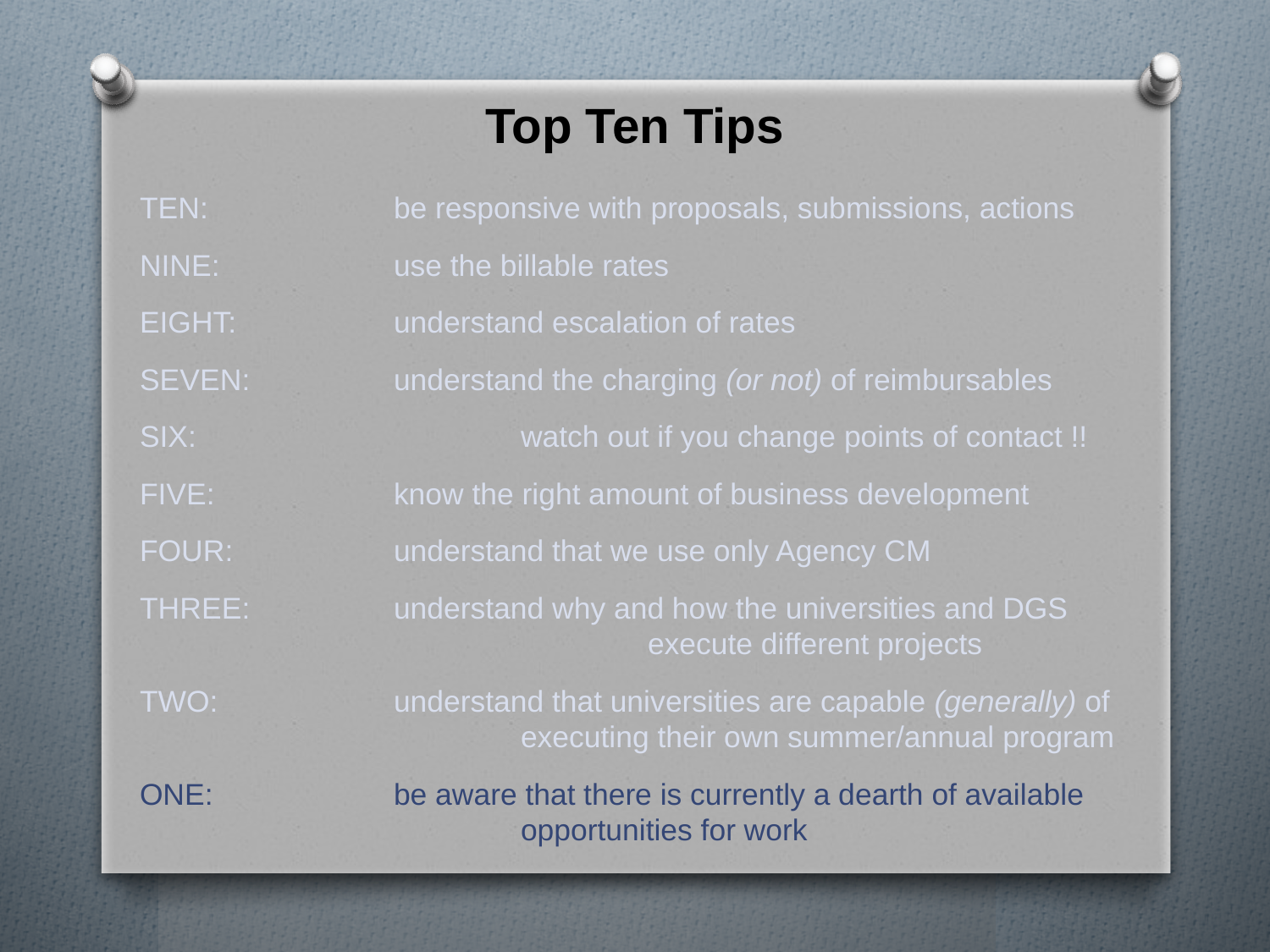

# Top Ten Tips
TEN:		be responsive with proposals, submissions, actions
NINE:		use the billable rates
EIGHT:		understand escalation of rates
SEVEN:		understand the charging (or not) of reimbursables
SIX:			watch out if you change points of contact !!
FIVE:		know the right amount of business development
FOUR:		understand that we use only Agency CM
THREE:		understand why and how the universities and DGS 					execute different projects
TWO:		understand that universities are capable (generally) of 				executing their own summer/annual program
ONE:		be aware that there is currently a dearth of available 				opportunities for work